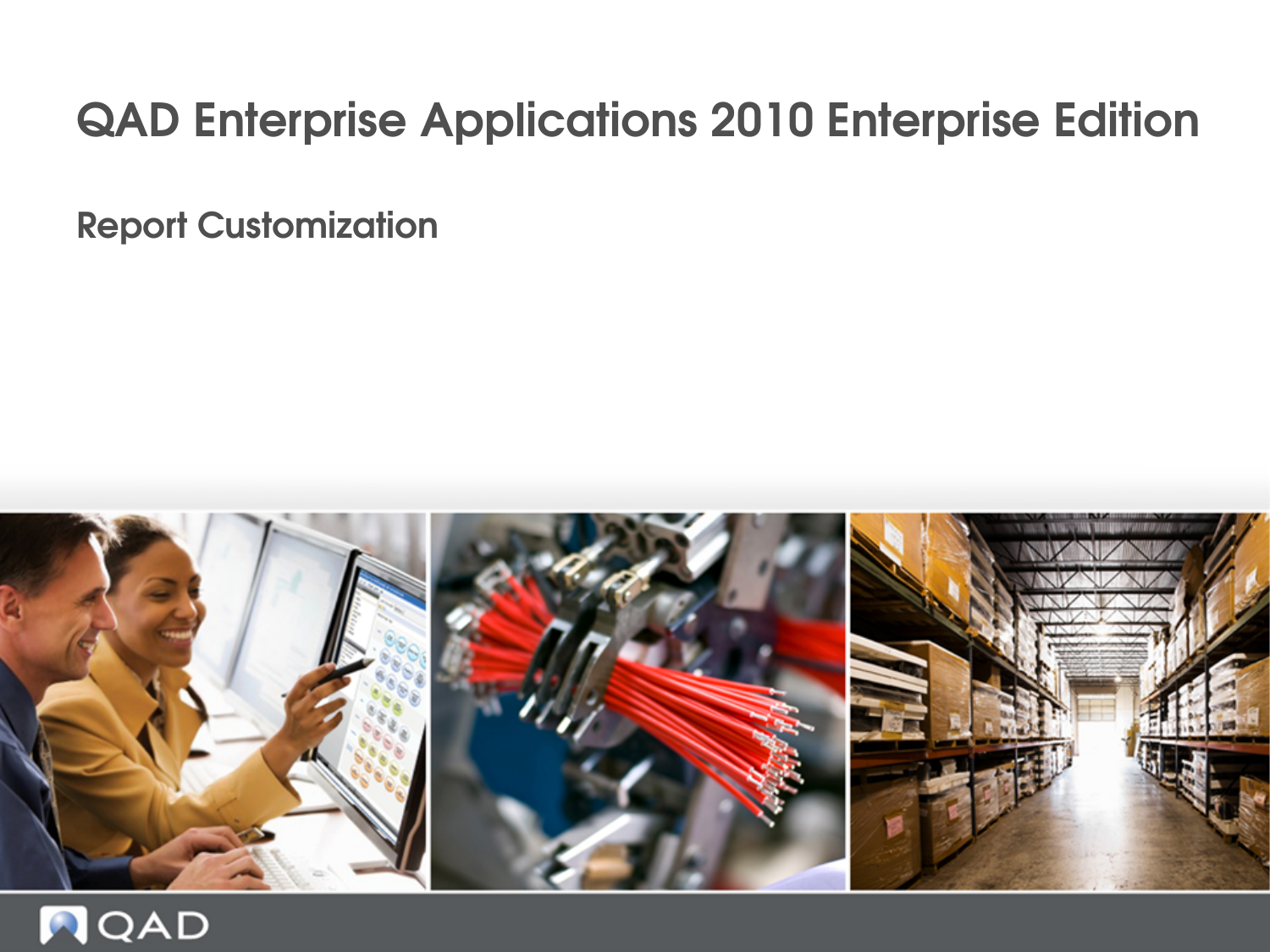

# QAD Enterprise Applications 2010 Enterprise Edition
Report Customization